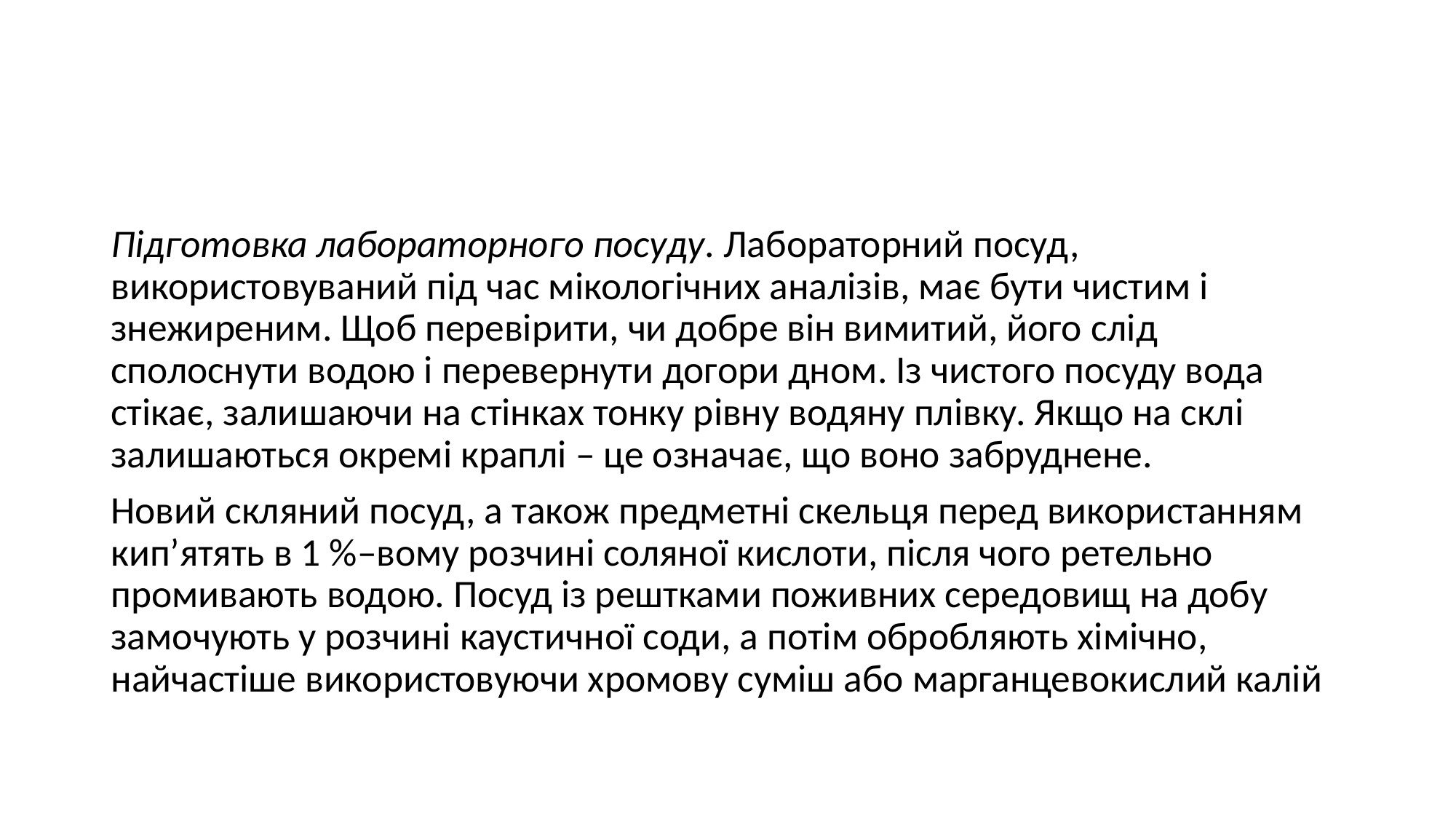

#
Підготовка лабораторного посуду. Лабораторний посуд, використовуваний під час мікологічних аналізів, має бути чистим і знежиреним. Щоб перевірити, чи добре він вимитий, його слід сполоснути водою і перевернути догори дном. Із чистого посуду вода стікає, залишаючи на стінках тонку рівну водяну плівку. Якщо на склі залишаються окремі краплі – це означає, що воно забруднене.
Новий скляний посуд, а також предметні скельця перед використанням кип’ятять в 1 %–вому розчині соляної кислоти, після чого ретельно промивають водою. Посуд із рештками поживних середовищ на добу замочують у розчині каустичної соди, а потім обробляють хімічно, найчастіше використовуючи хромову суміш або марганцевокислий калій